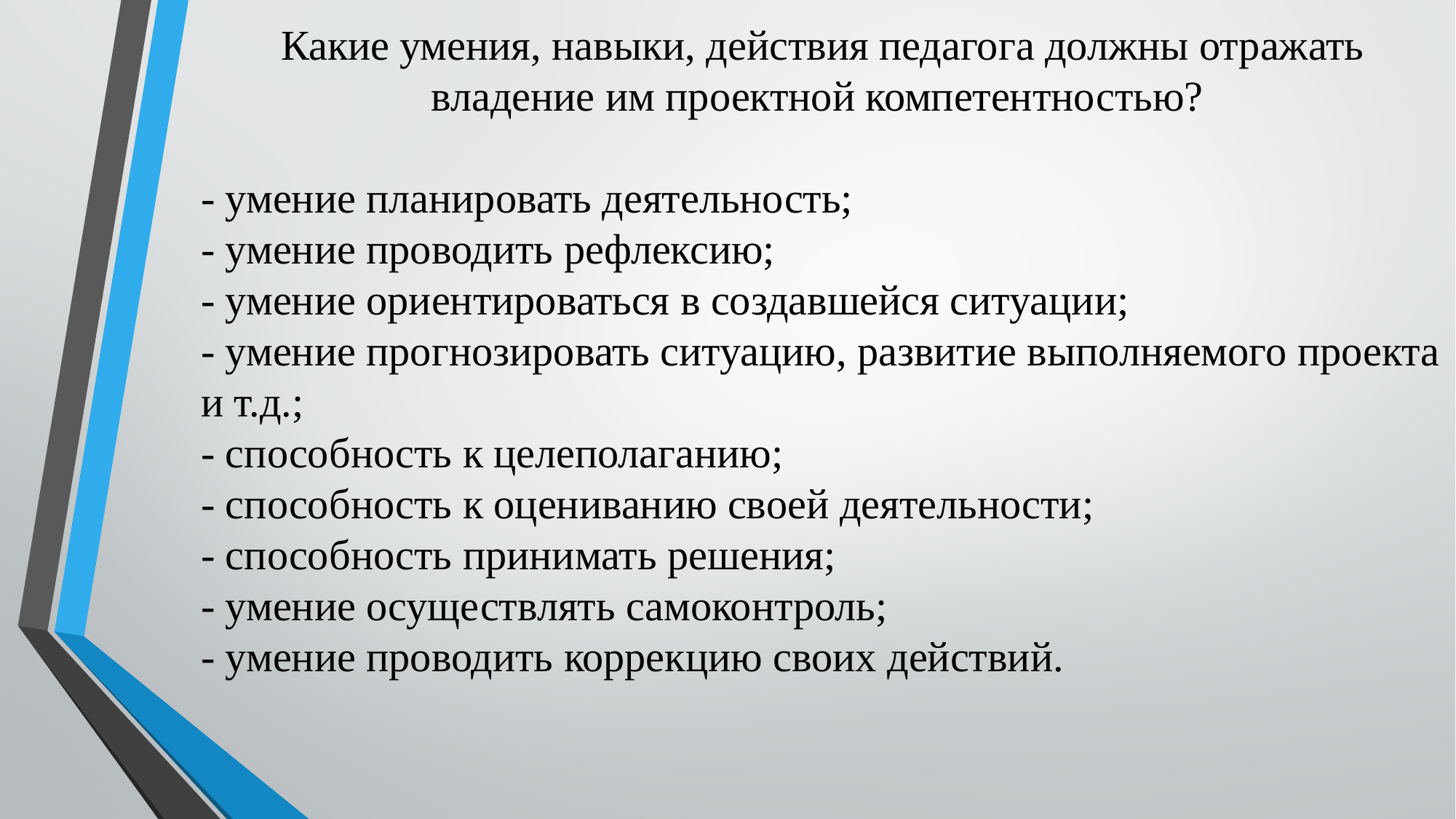

Какие умения, навыки, действия педагога должны отражать владение им проектной компетентностью?

- умение планировать деятельность;
- умение проводить рефлексию;
- умение ориентироваться в создавшейся ситуации;
- умение прогнозировать ситуацию, развитие выполняемого проекта и т.д.;
- способность к целеполаганию;
- способность к оцениванию своей деятельности;
- способность принимать решения;
- умение осуществлять самоконтроль;
- умение проводить коррекцию своих действий.